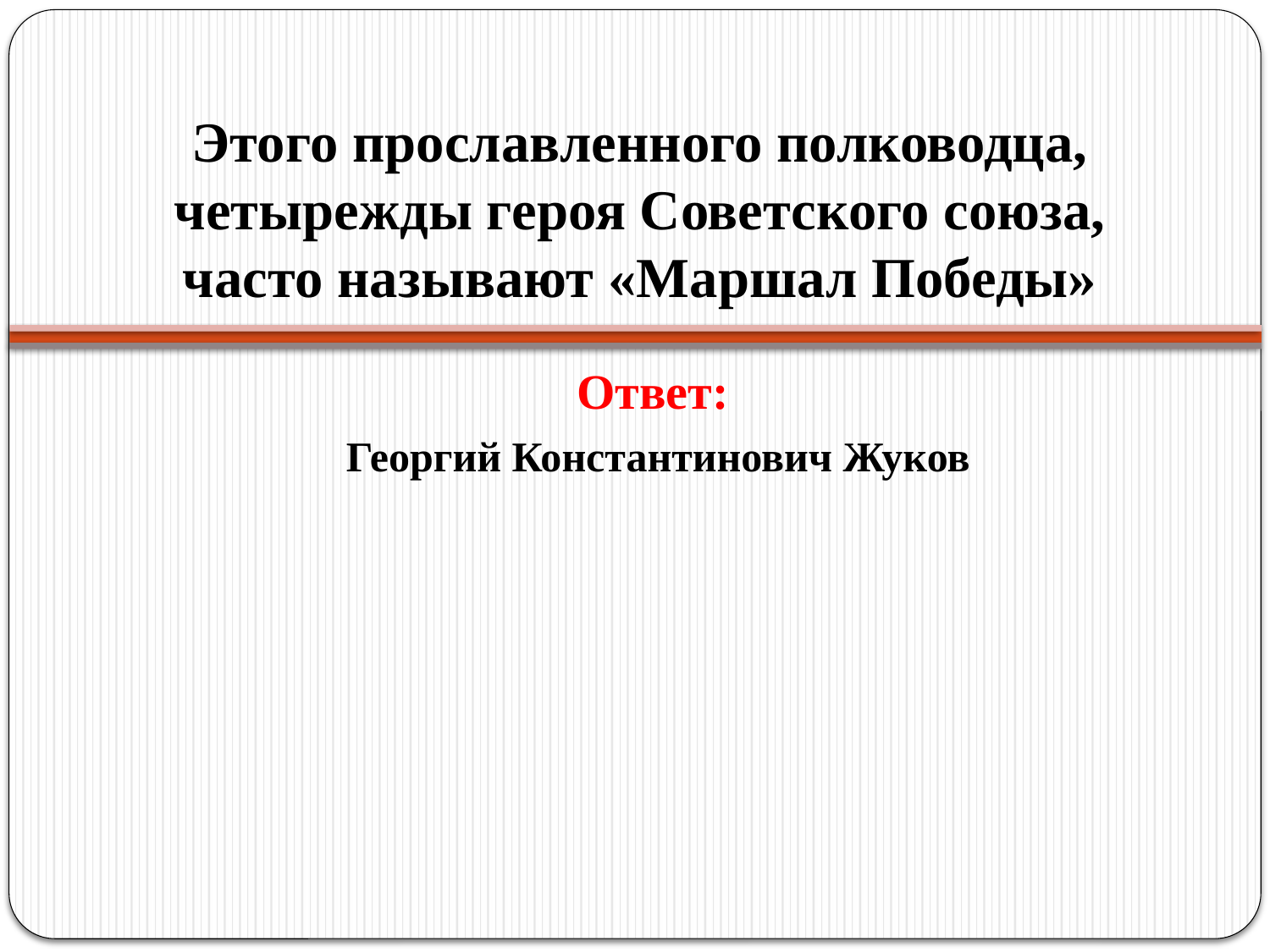

# Этого прославленного полководца, четырежды героя Советского союза, часто называют «Маршал Победы»
Ответ:
 Георгий Константинович Жуков